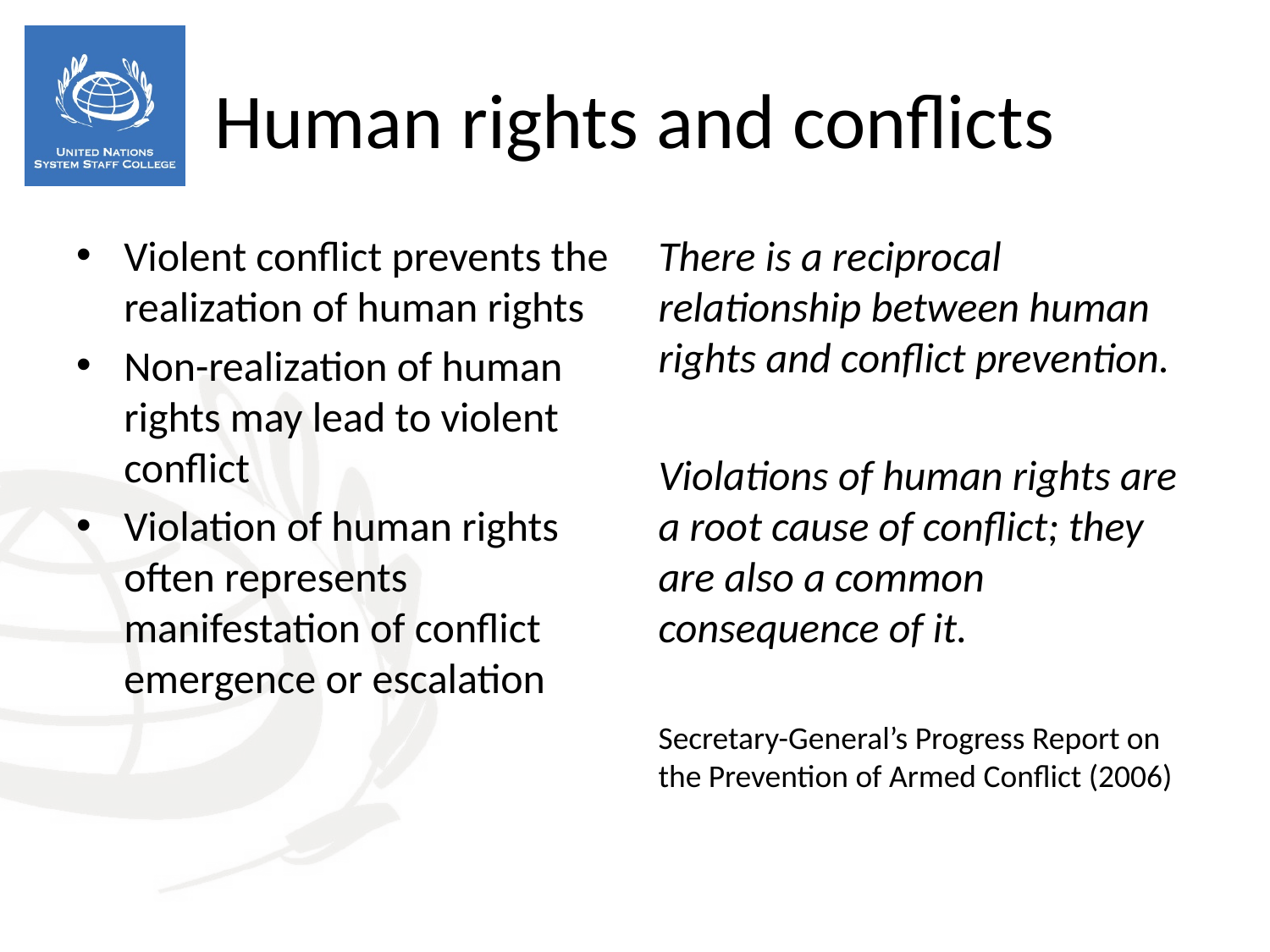

Human rights and conflicts
Violent conflict prevents the realization of human rights
Non-realization of human rights may lead to violent conflict
Violation of human rights often represents manifestation of conflict emergence or escalation
There is a reciprocal relationship between human rights and conflict prevention.

Violations of human rights are a root cause of conflict; they are also a common consequence of it.

Secretary-General’s Progress Report on the Prevention of Armed Conflict (2006)